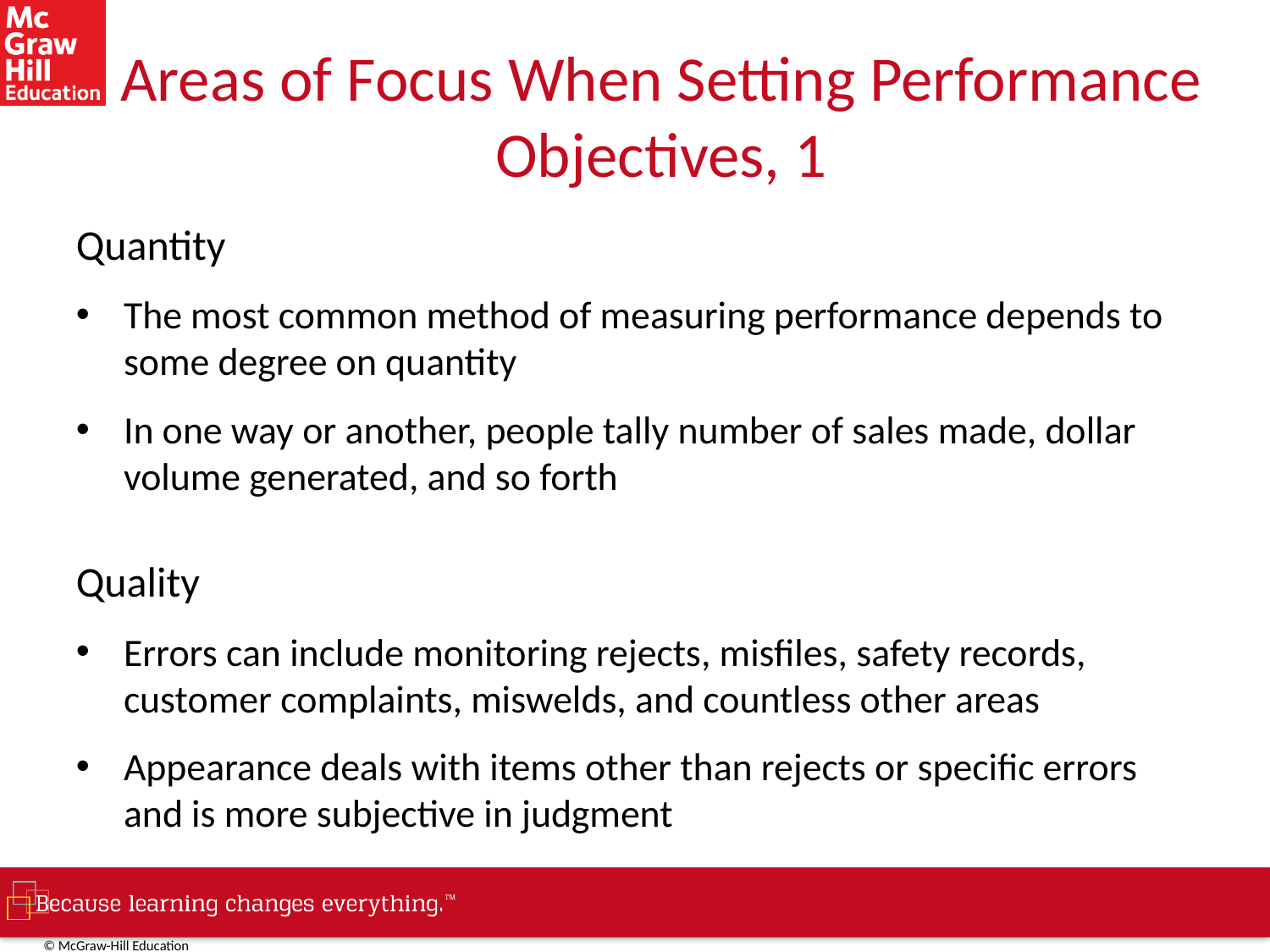

# Areas of Focus When Setting Performance Objectives, 1
Quantity
The most common method of measuring performance depends to some degree on quantity
In one way or another, people tally number of sales made, dollar volume generated, and so forth

Quality
Errors can include monitoring rejects, misfiles, safety records, customer complaints, miswelds, and countless other areas
Appearance deals with items other than rejects or specific errors and is more subjective in judgment